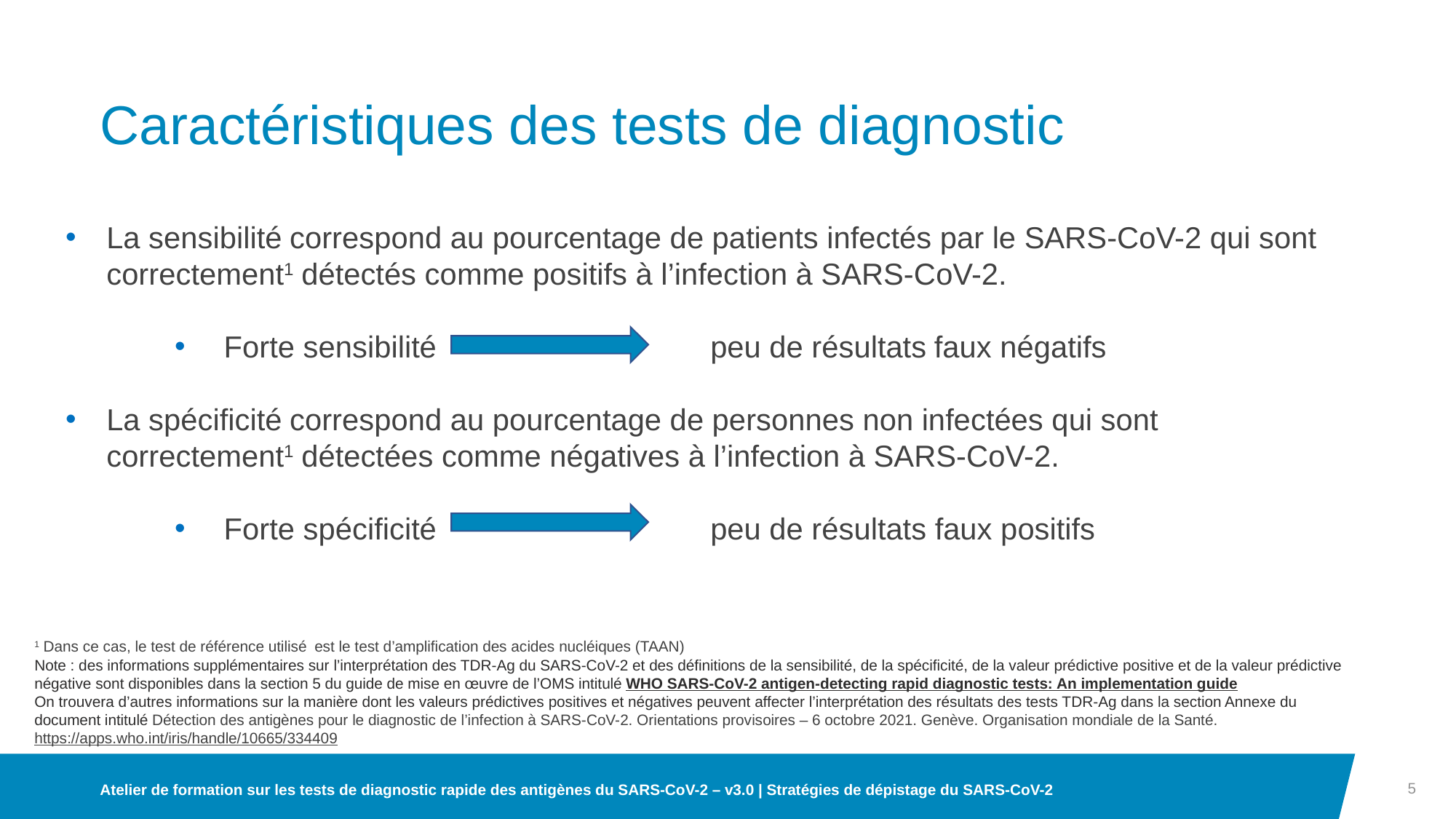

# Caractéristiques des tests de diagnostic
La sensibilité correspond au pourcentage de patients infectés par le SARS-CoV-2 qui sont correctement1 détectés comme positifs à l’infection à SARS-CoV-2.

 Forte sensibilité	                    peu de résultats faux négatifs

La spécificité correspond au pourcentage de personnes non infectées qui sont correctement1 détectées comme négatives à l’infection à SARS-CoV-2.

 Forte spécificité	                    peu de résultats faux positifs

1 Dans ce cas, le test de référence utilisé est le test d’amplification des acides nucléiques (TAAN)
Note : des informations supplémentaires sur l’interprétation des TDR-Ag du SARS-CoV-2 et des définitions de la sensibilité, de la spécificité, de la valeur prédictive positive et de la valeur prédictive négative sont disponibles dans la section 5 du guide de mise en œuvre de l’OMS intitulé WHO SARS-CoV-2 antigen-detecting rapid diagnostic tests: An implementation guide
On trouvera d’autres informations sur la manière dont les valeurs prédictives positives et négatives peuvent affecter l’interprétation des résultats des tests TDR-Ag dans la section Annexe du document intitulé Détection des antigènes pour le diagnostic de l’infection à SARS-CoV-2. Orientations provisoires – 6 octobre 2021. Genève. Organisation mondiale de la Santé. https://apps.who.int/iris/handle/10665/334409

5
Atelier de formation sur les tests de diagnostic rapide des antigènes du SARS-CoV-2 – v3.0 | Stratégies de dépistage du SARS-CoV-2